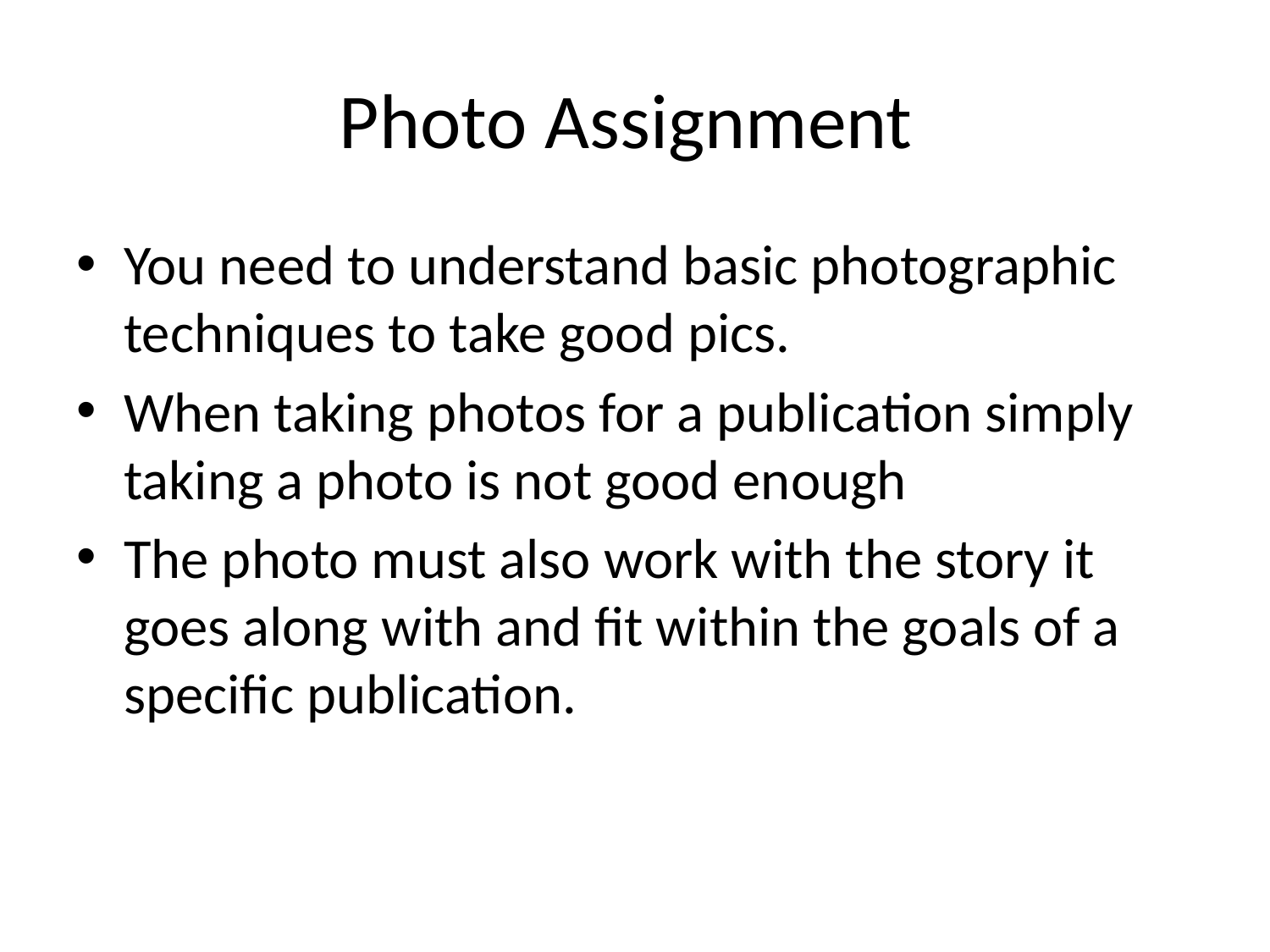

# Photo Assignment
You need to understand basic photographic techniques to take good pics.
When taking photos for a publication simply taking a photo is not good enough
The photo must also work with the story it  goes along with and fit within the goals of a specific publication.